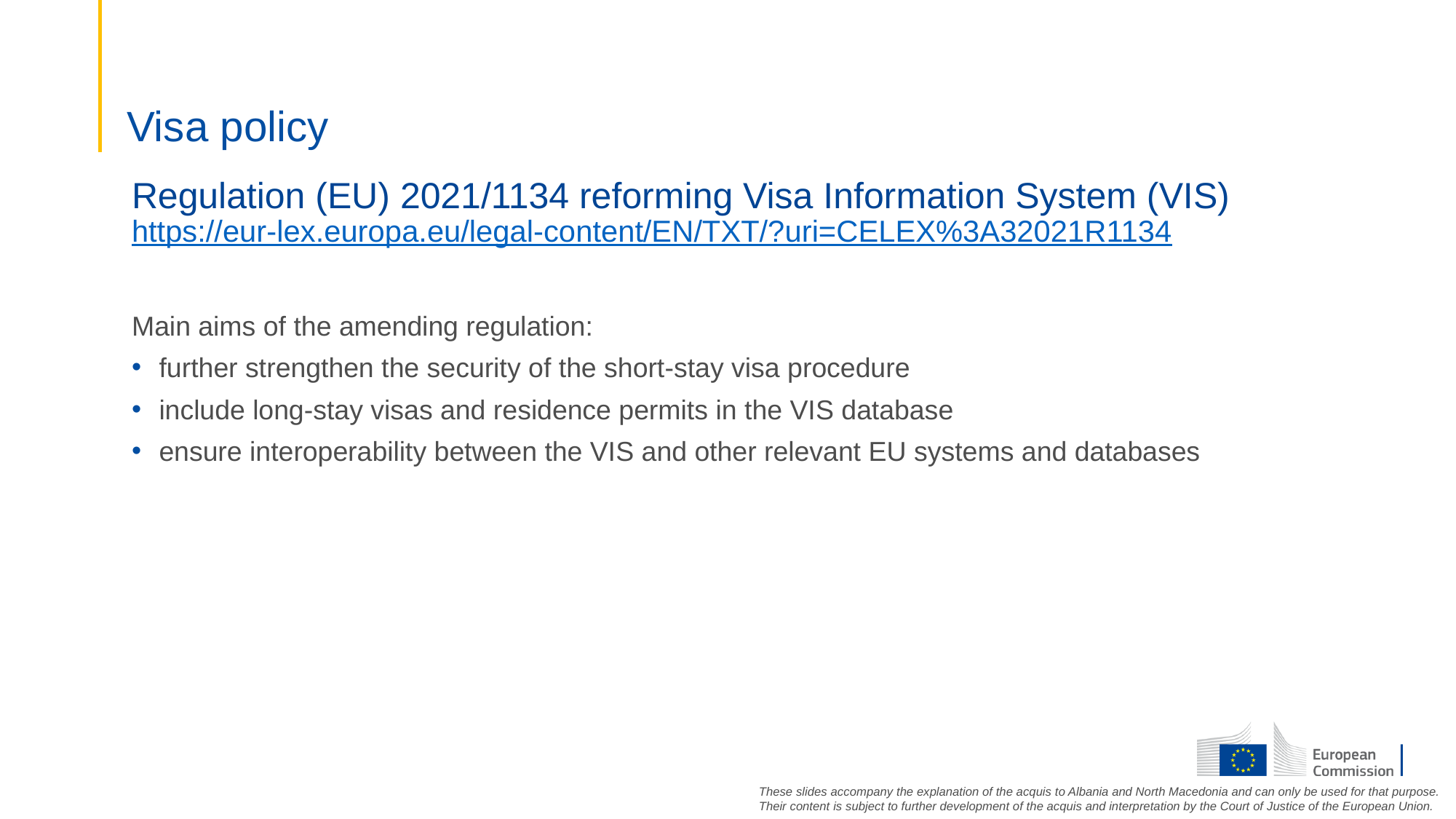

Visa policy
# Regulation (EU) 2021/1134 reforming Visa Information System (VIS) https://eur-lex.europa.eu/legal-content/EN/TXT/?uri=CELEX%3A32021R1134

Main aims of the amending regulation:
further strengthen the security of the short-stay visa procedure
include long-stay visas and residence permits in the VIS database
ensure interoperability between the VIS and other relevant EU systems and databases